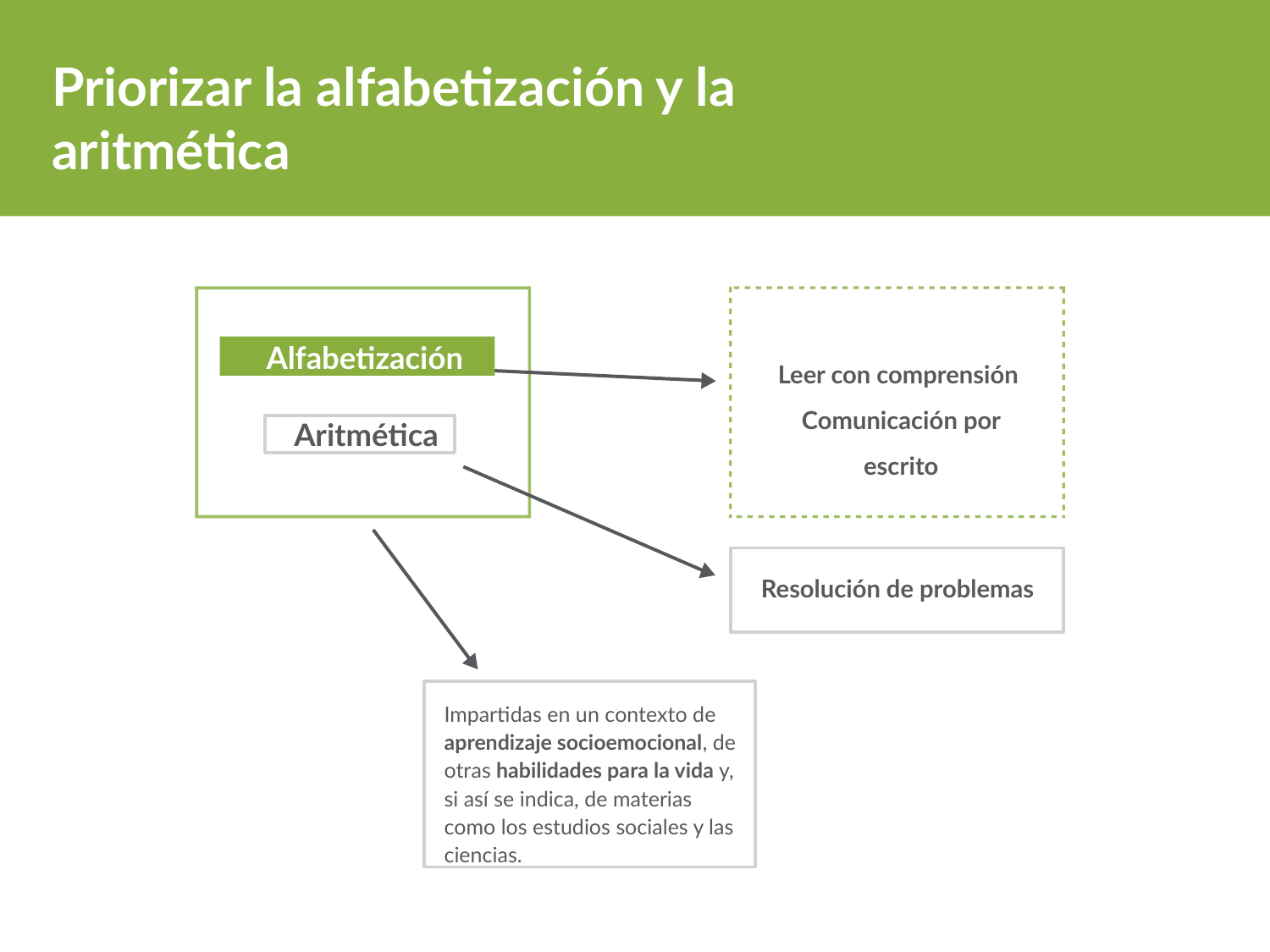

# Priorizar la alfabetización y la aritmética

Alfabetización
Aritmética

Leer con comprensión Comunicación por escrito
Resolución de problemas
Impartidas en un contexto de aprendizaje socioemocional, de otras habilidades para la vida y, si así se indica, de materias como los estudios sociales y las ciencias.